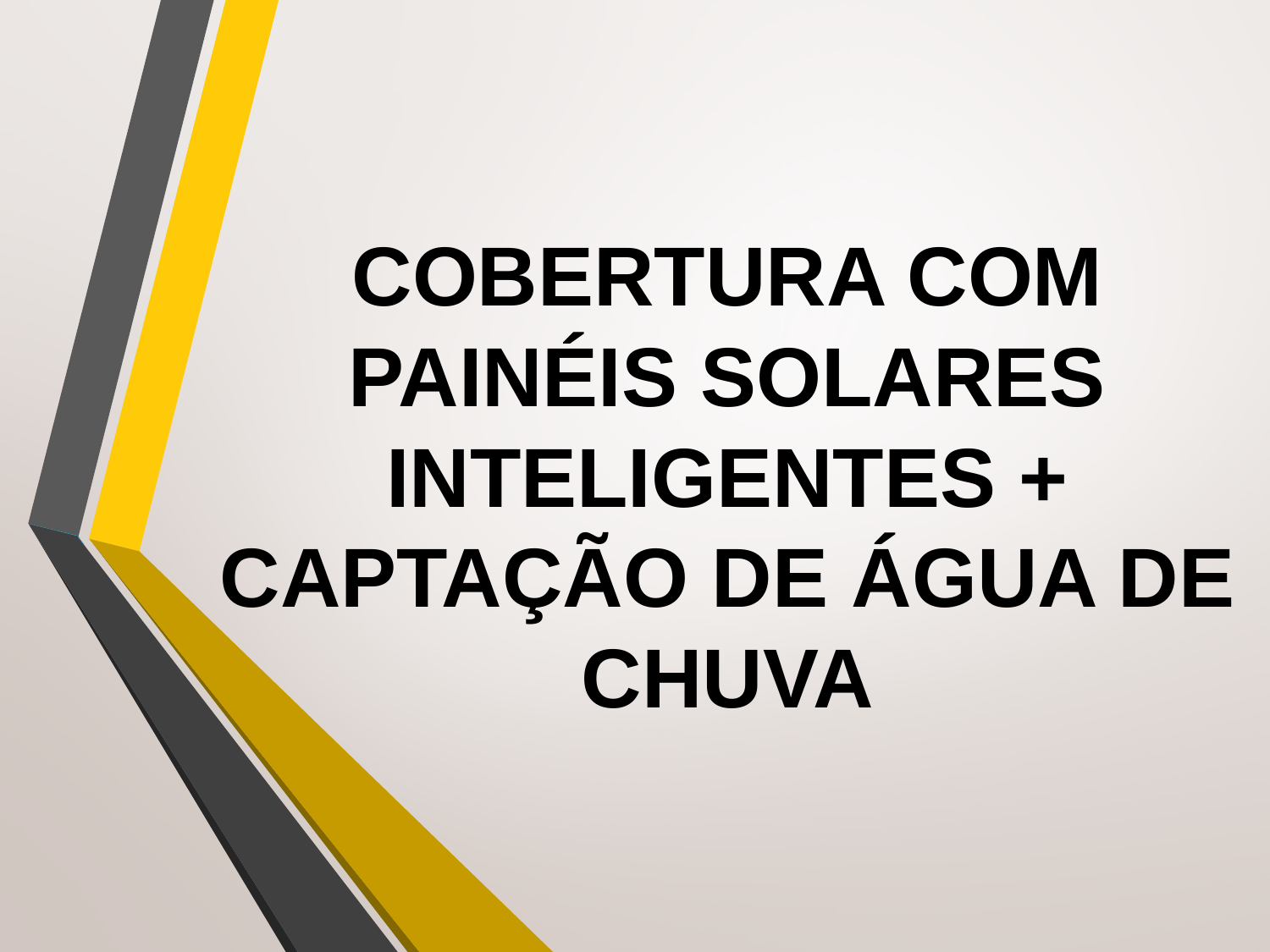

# COBERTURA COM PAINÉIS SOLARES INTELIGENTES + CAPTAÇÃO DE ÁGUA DE CHUVA